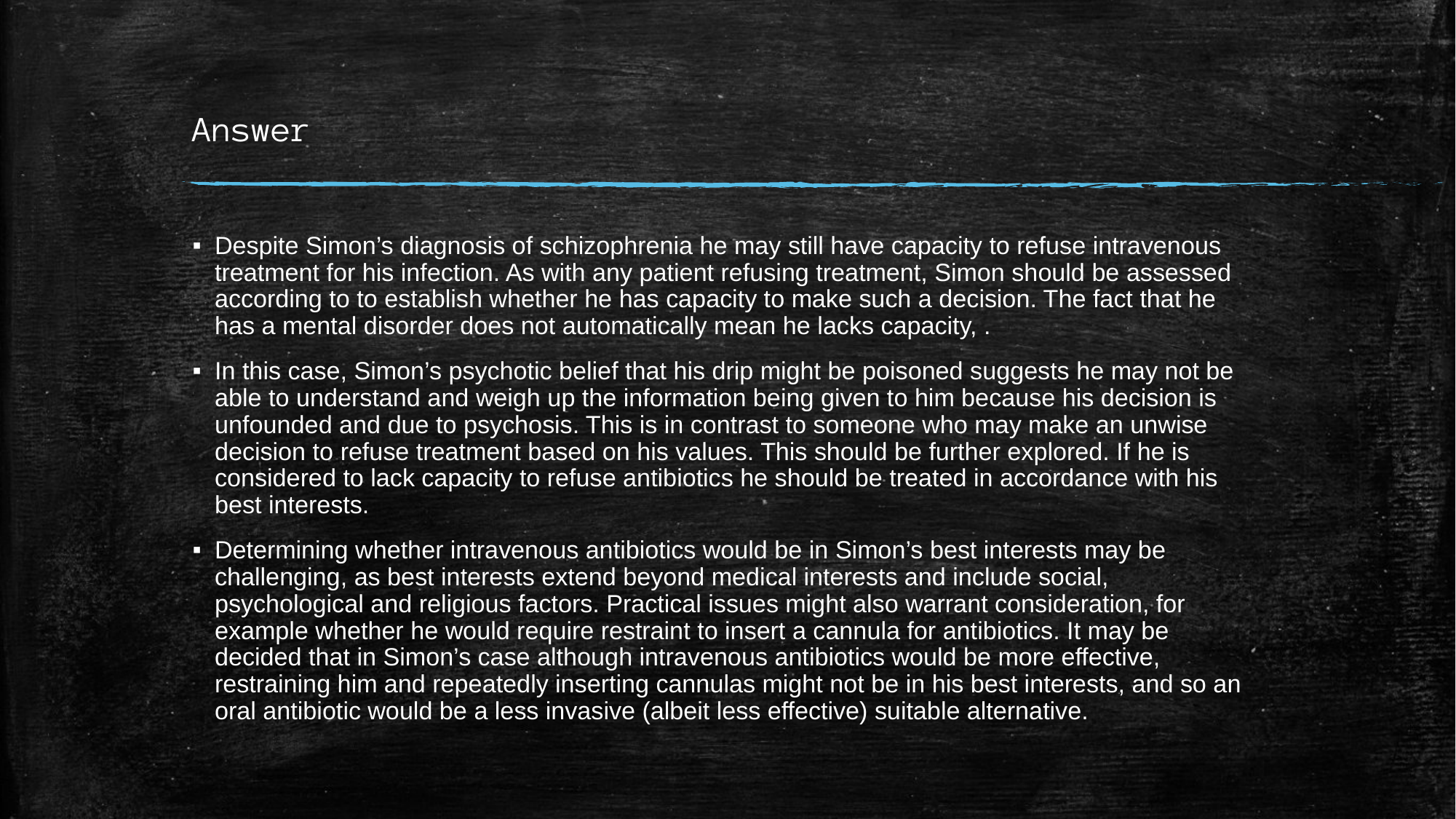

# Answer
Despite Simon’s diagnosis of schizophrenia he may still have capacity to refuse intravenous treatment for his infection. As with any patient refusing treatment, Simon should be assessed according to to establish whether he has capacity to make such a decision. The fact that he has a mental disorder does not automatically mean he lacks capacity, .
In this case, Simon’s psychotic belief that his drip might be poisoned suggests he may not be able to understand and weigh up the information being given to him because his decision is unfounded and due to psychosis. This is in contrast to someone who may make an unwise decision to refuse treatment based on his values. This should be further explored. If he is considered to lack capacity to refuse antibiotics he should be treated in accordance with his best interests.
Determining whether intravenous antibiotics would be in Simon’s best interests may be challenging, as best interests extend beyond medical interests and include social, psychological and religious factors. Practical issues might also warrant consideration, for example whether he would require restraint to insert a cannula for antibiotics. It may be decided that in Simon’s case although intravenous antibiotics would be more effective, restraining him and repeatedly inserting cannulas might not be in his best interests, and so an oral antibiotic would be a less invasive (albeit less effective) suitable alternative.